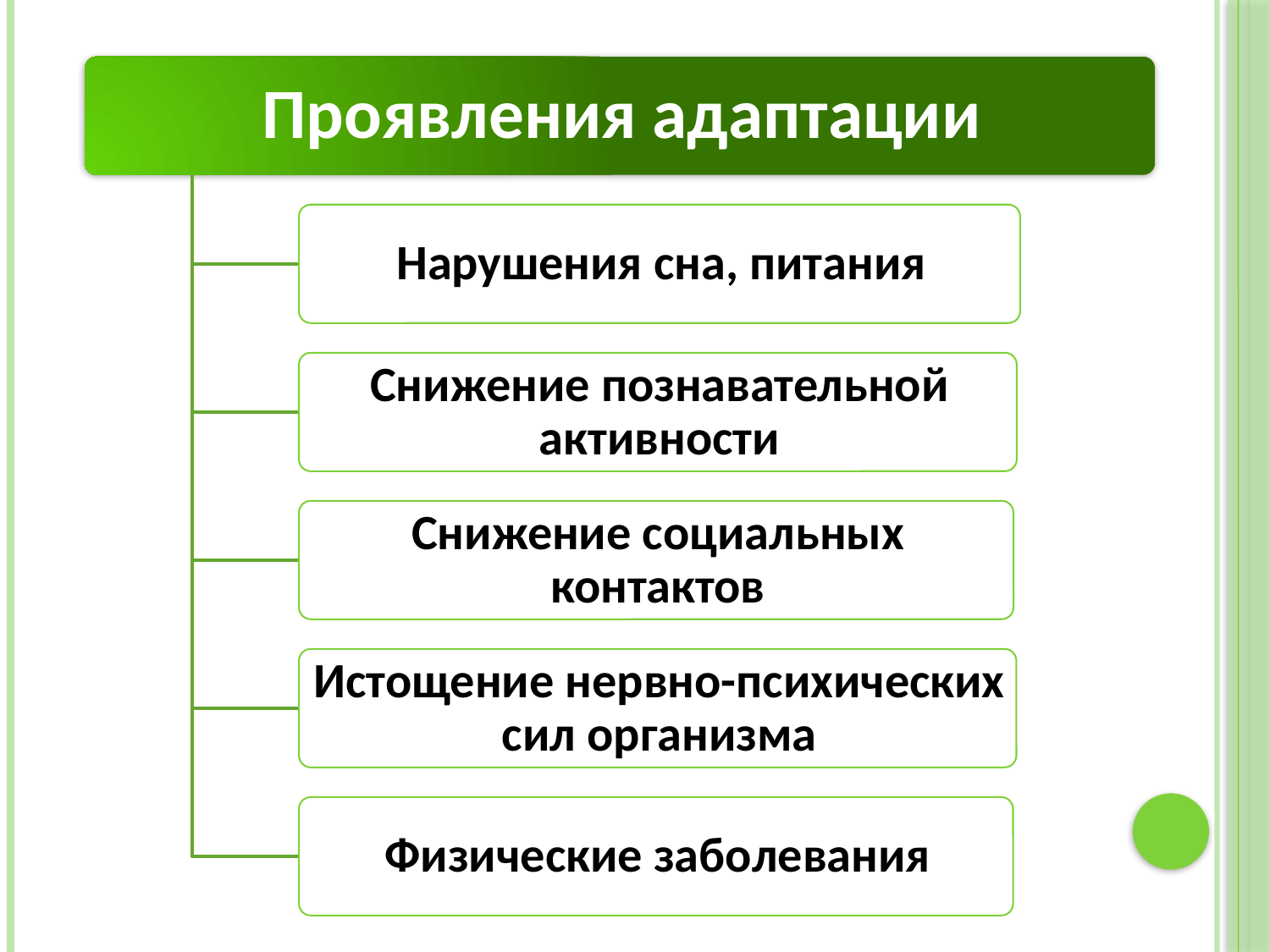

Проявления адаптации
Нарушения сна, питания
Снижение познавательной активности
Снижение социальных контактов
Истощение нервно-психических сил организма
Физические заболевания